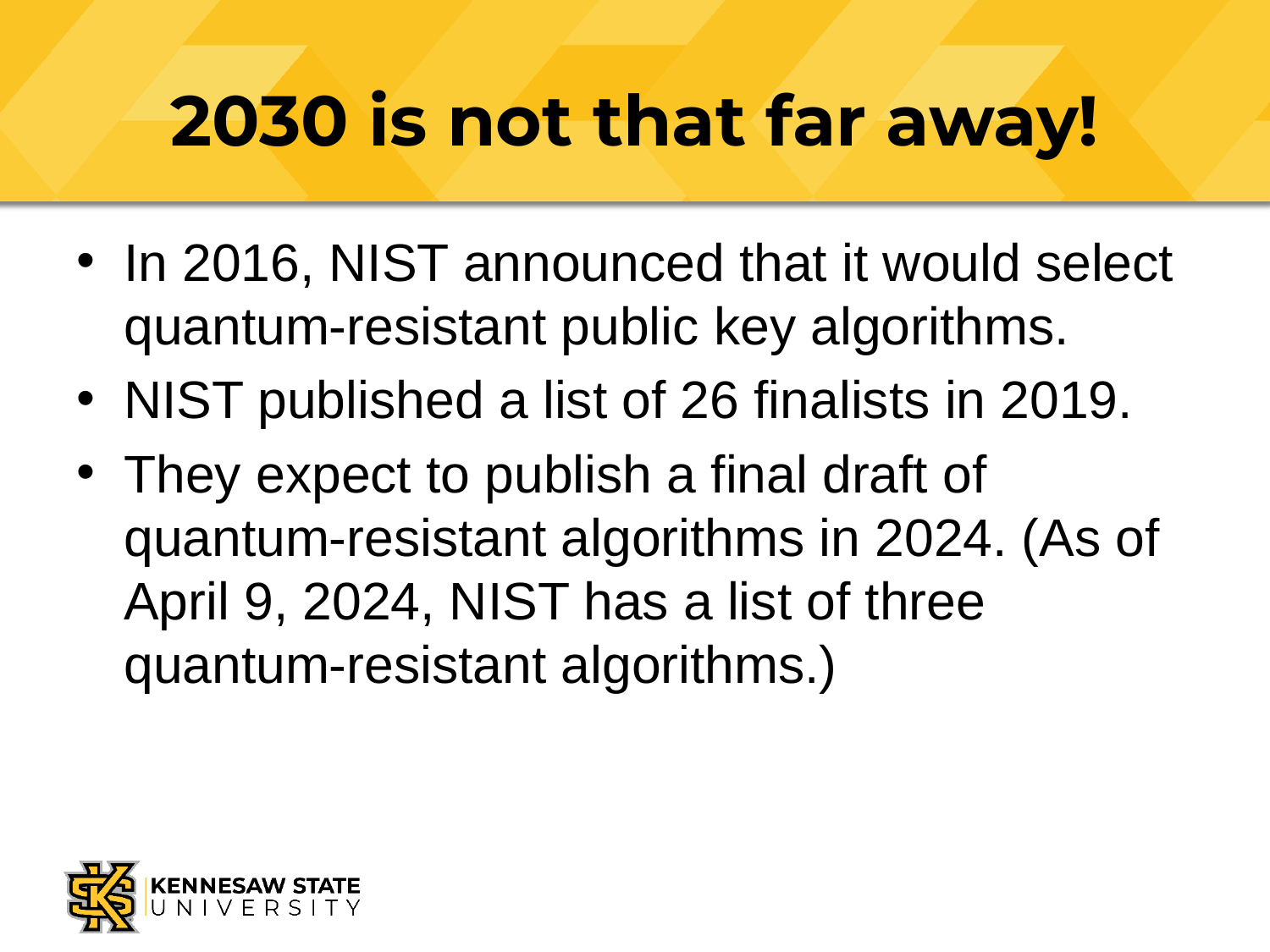

# 2030 is not that far away!
In 2016, NIST announced that it would select quantum-resistant public key algorithms.
NIST published a list of 26 finalists in 2019.
They expect to publish a final draft of quantum-resistant algorithms in 2024. (As of April 9, 2024, NIST has a list of three quantum-resistant algorithms.)